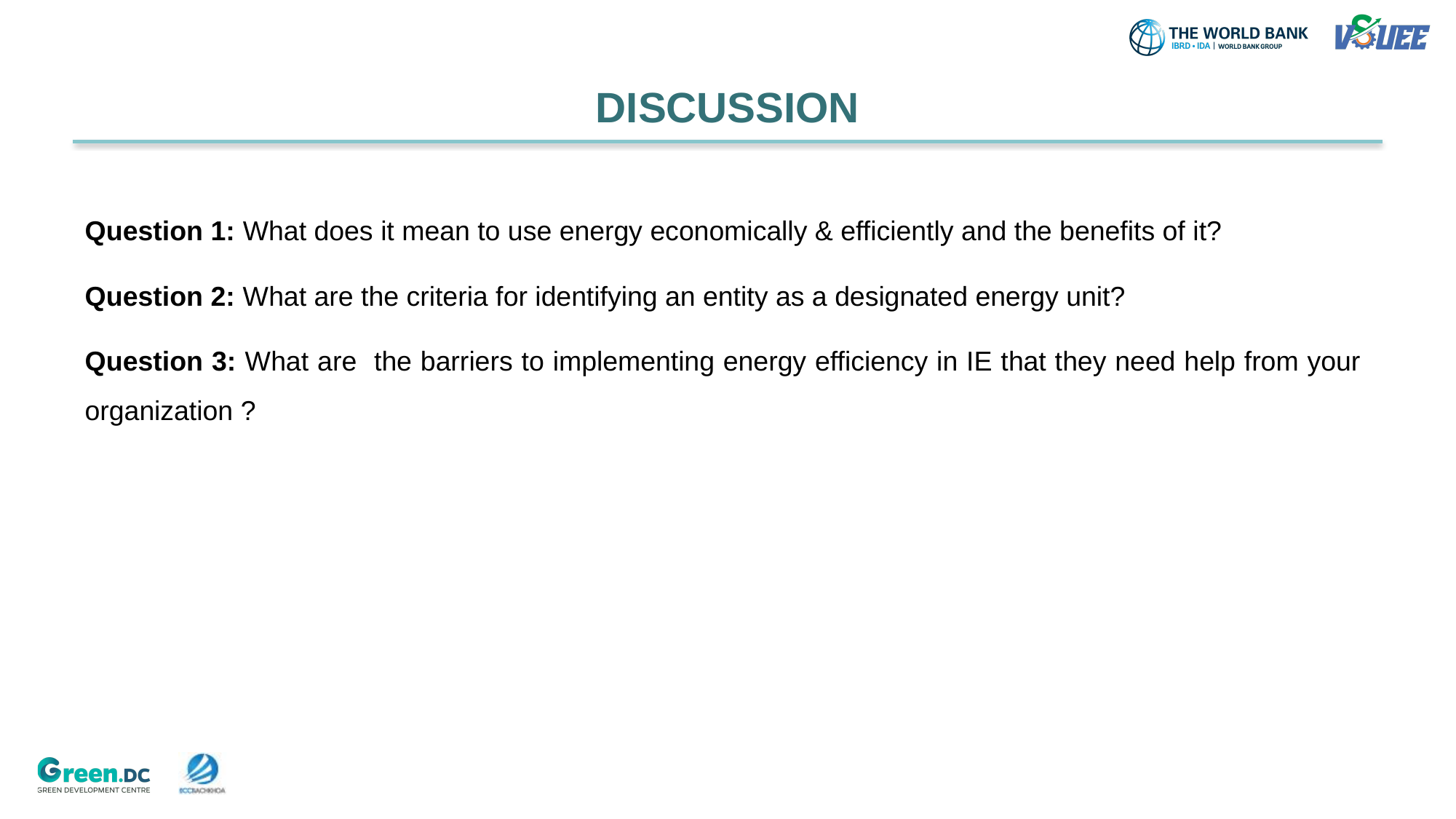

DISCUSSION
Question 1: What does it mean to use energy economically & efficiently and the benefits of it?
Question 2: What are the criteria for identifying an entity as a designated energy unit?
Question 3: What are  the barriers to implementing energy efficiency in IE that they need help from your organization ?